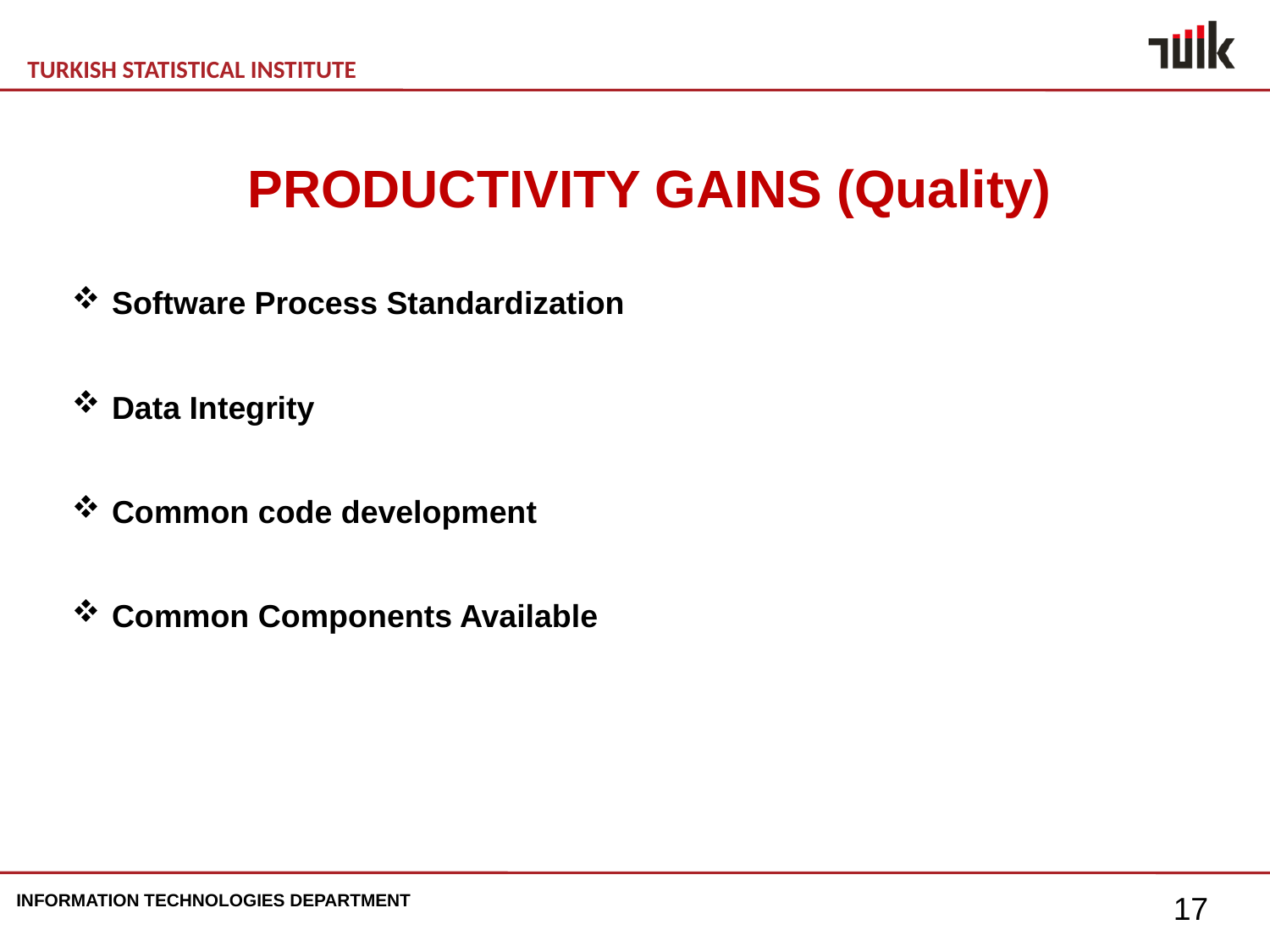

PRODUCTIVITY GAINS (Quality)
Software Process Standardization

Data Integrity

Common code development

Common Components Available